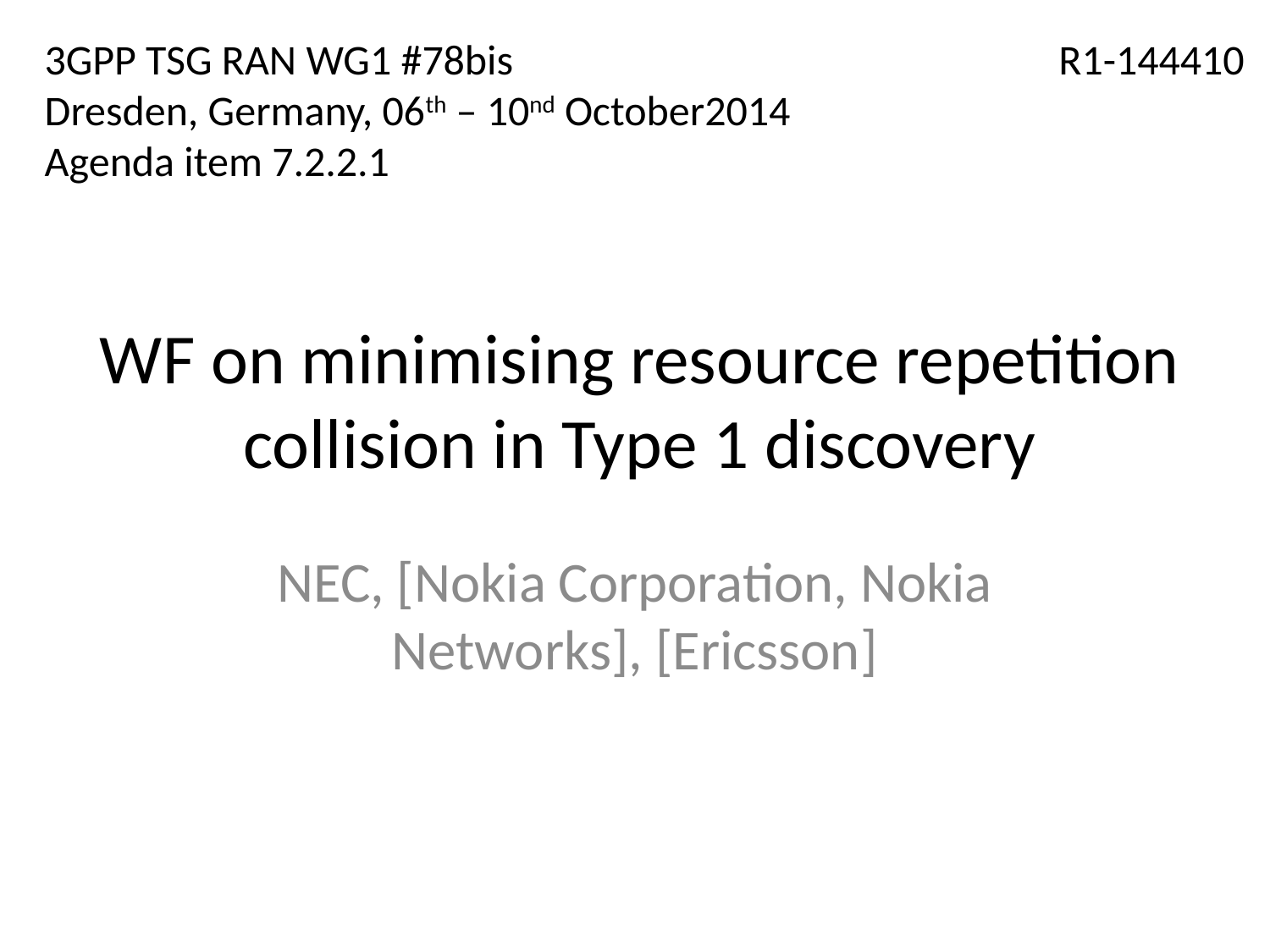

3GPP TSG RAN WG1 #78bis
Dresden, Germany, 06th – 10nd October2014
Agenda item 7.2.2.1
R1-144410
# WF on minimising resource repetition collision in Type 1 discovery
NEC, [Nokia Corporation, Nokia Networks], [Ericsson]